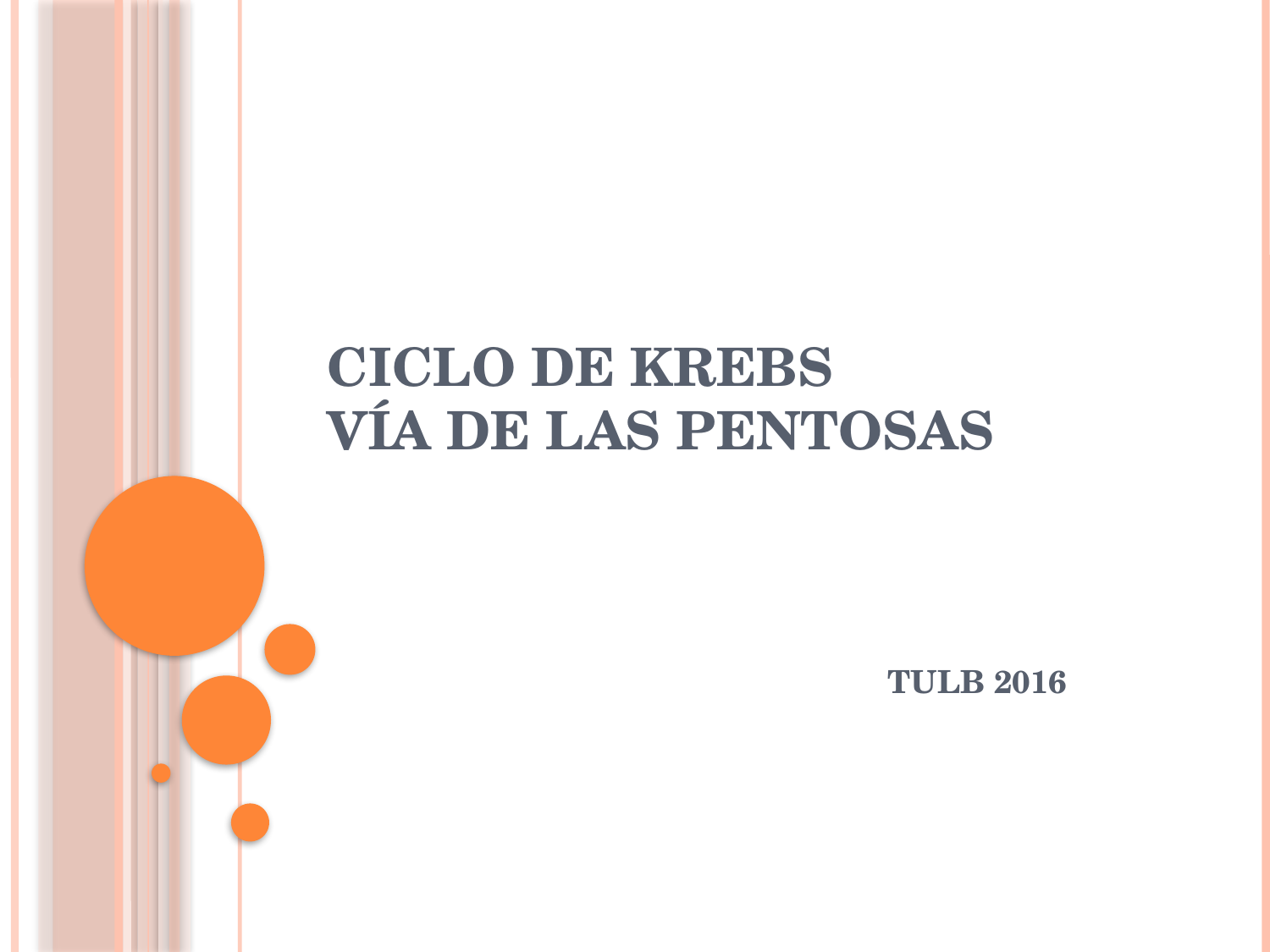

# CICLO DE KREBS VÍA DE LAS PENTOSAS
TULB 2016